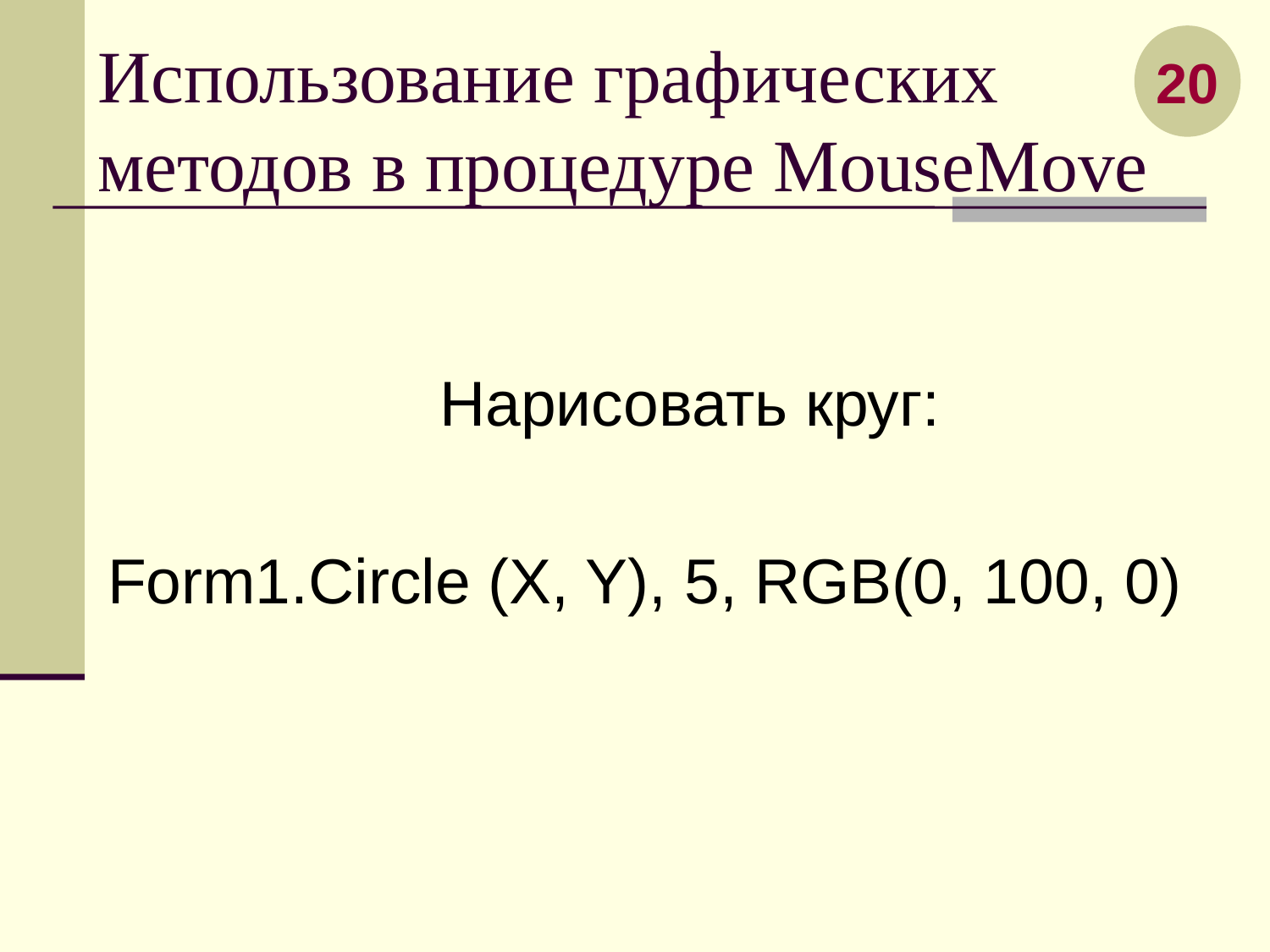

20
# Использование графических методов в процедуре MouseMove
Нарисовать круг:

Form1.Circle (X, Y), 5, RGB(0, 100, 0)